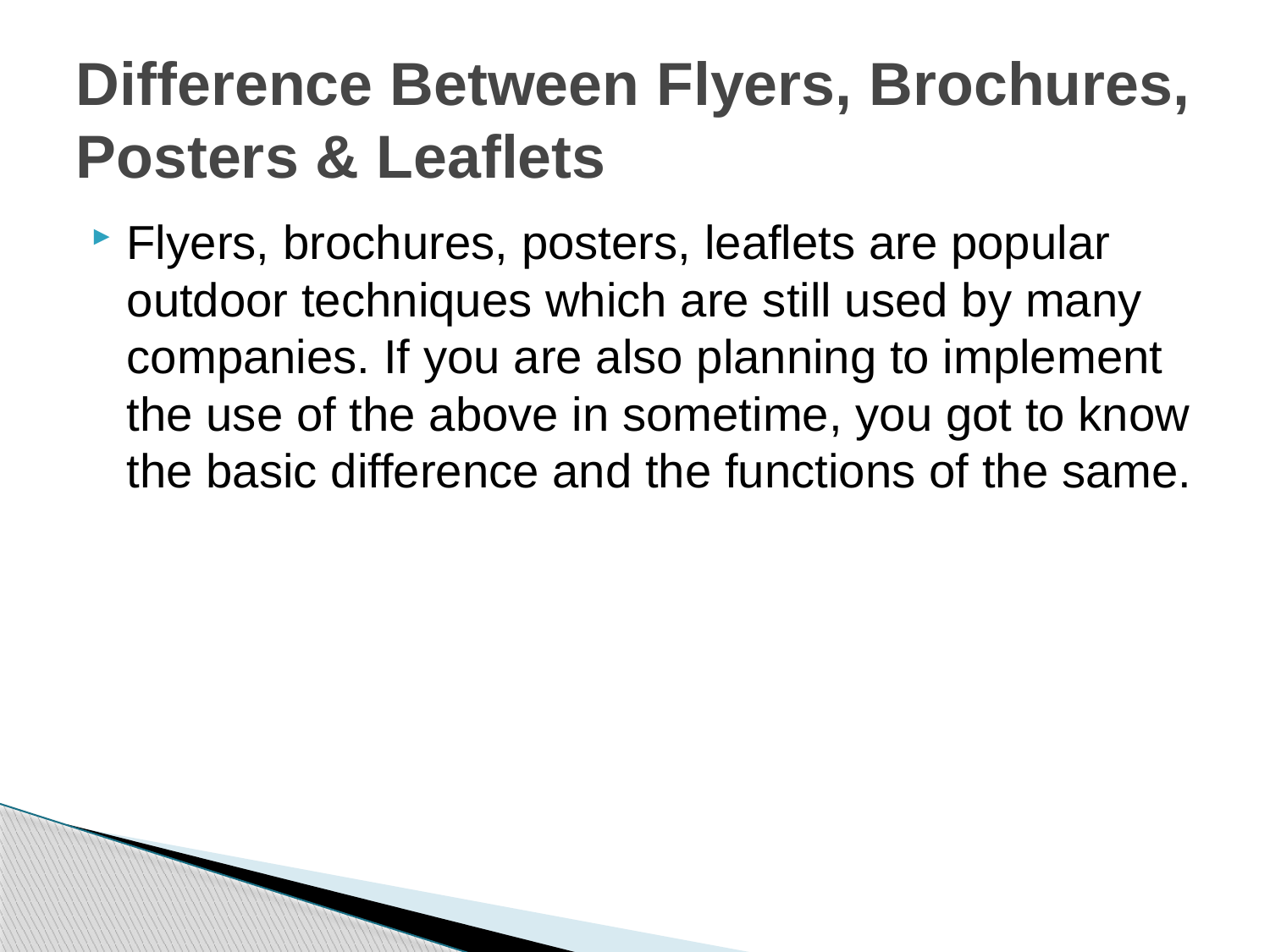

# Difference Between Flyers, Brochures, Posters & Leaflets
Flyers, brochures, posters, leaflets are popular outdoor techniques which are still used by many companies. If you are also planning to implement the use of the above in sometime, you got to know the basic difference and the functions of the same.